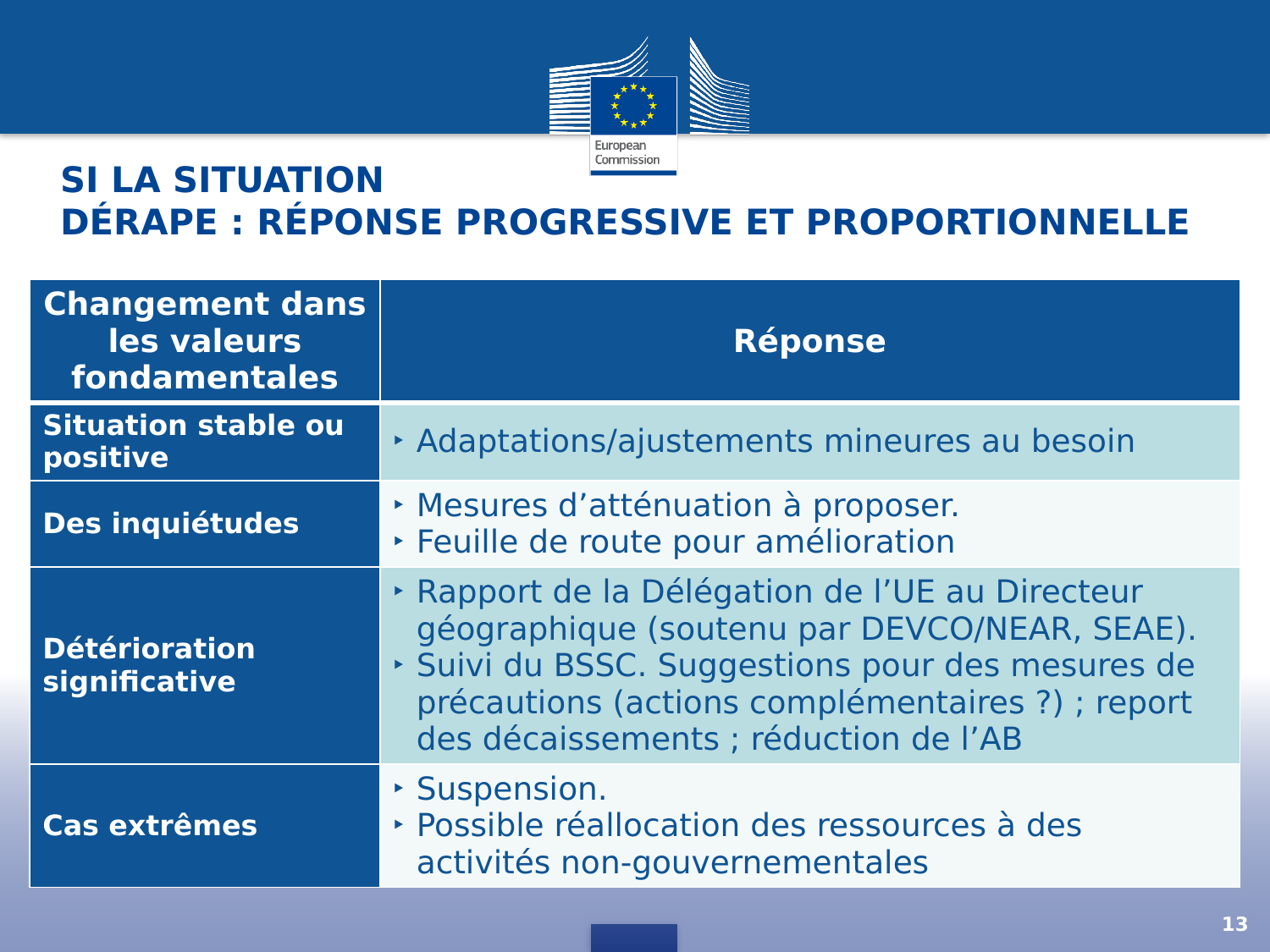

# Si la situation dérape : réponse progressive et proportionnelle
| Changement dans les valeurs fondamentales | Réponse |
| --- | --- |
| Situation stable ou positive | Adaptations/ajustements mineures au besoin |
| Des inquiétudes | Mesures d’atténuation à proposer. Feuille de route pour amélioration |
| Détérioration significative | Rapport de la Délégation de l’UE au Directeur géographique (soutenu par DEVCO/NEAR, SEAE). Suivi du BSSC. Suggestions pour des mesures de précautions (actions complémentaires ?) ; report des décaissements ; réduction de l’AB |
| Cas extrêmes | Suspension. Possible réallocation des ressources à des activités non-gouvernementales |

13